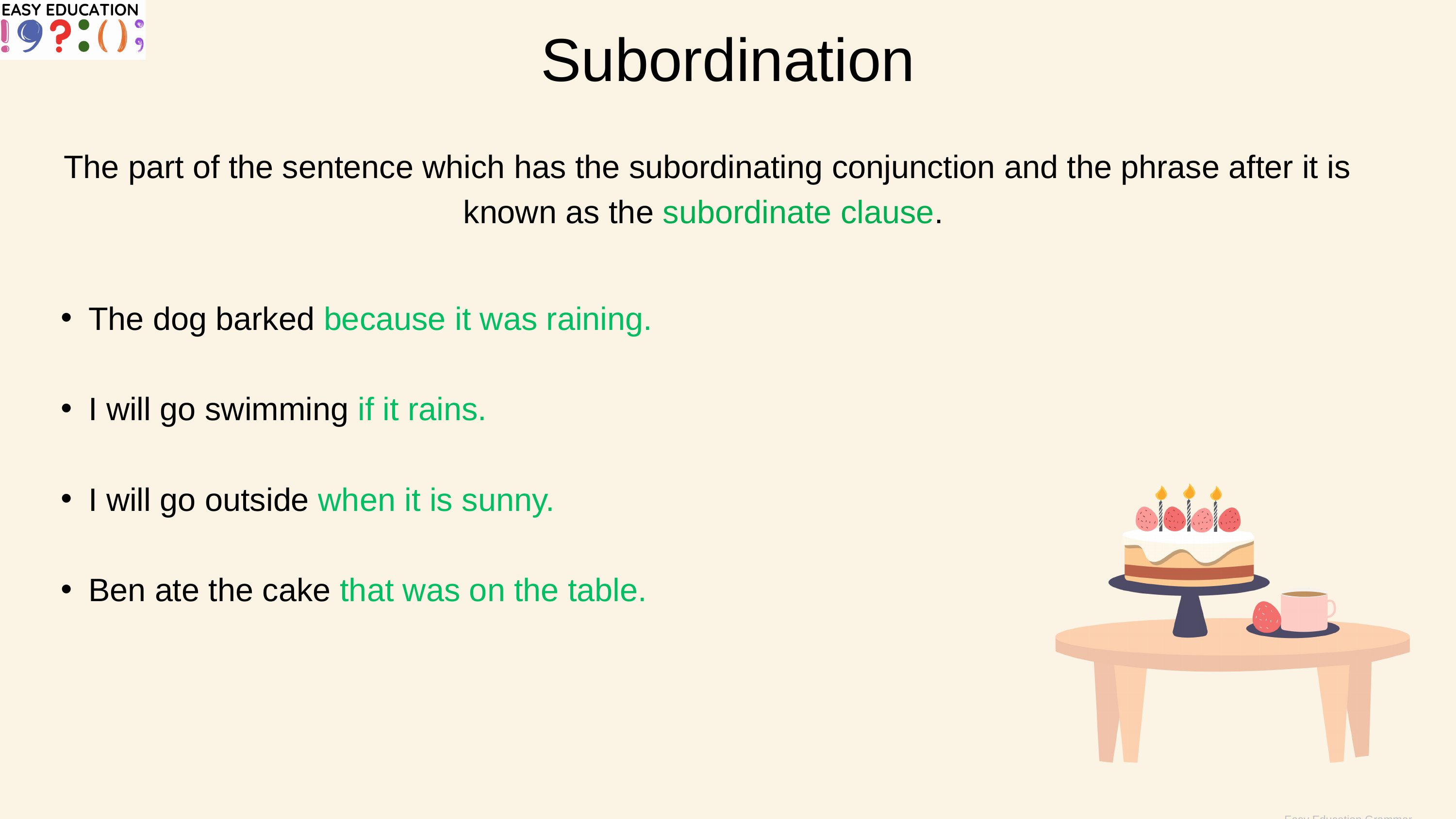

Subordination
The part of the sentence which has the subordinating conjunction and the phrase after it is known as the subordinate clause.
The dog barked because it was raining.

I will go swimming if it rains.

I will go outside when it is sunny.

Ben ate the cake that was on the table.